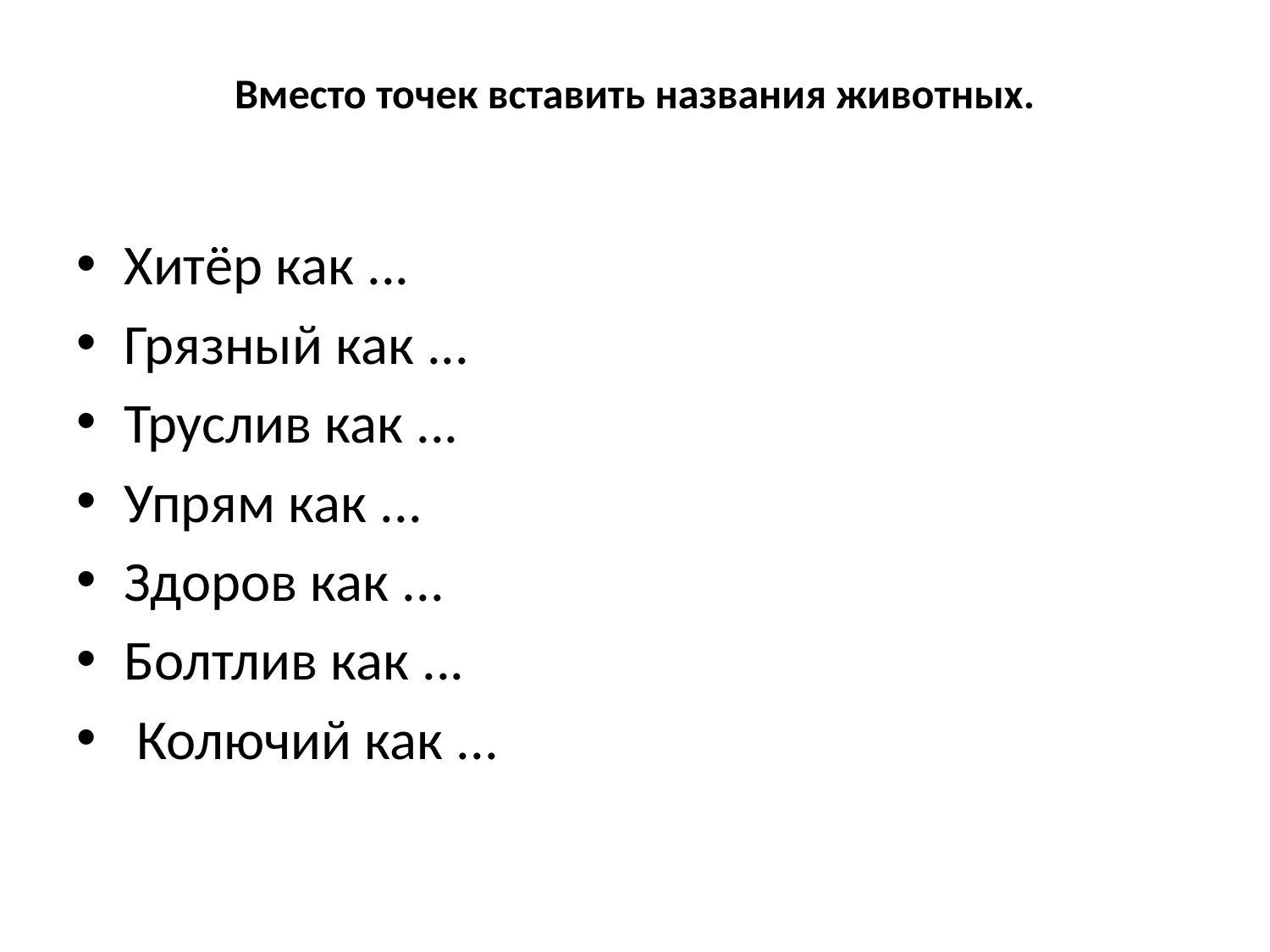

# Вместо точек вставить названия животных.
Хитёр как ...
Грязный как ...
Труслив как ...
Упрям как ...
Здоров как ...
Болтлив как ...
 Колючий как ...